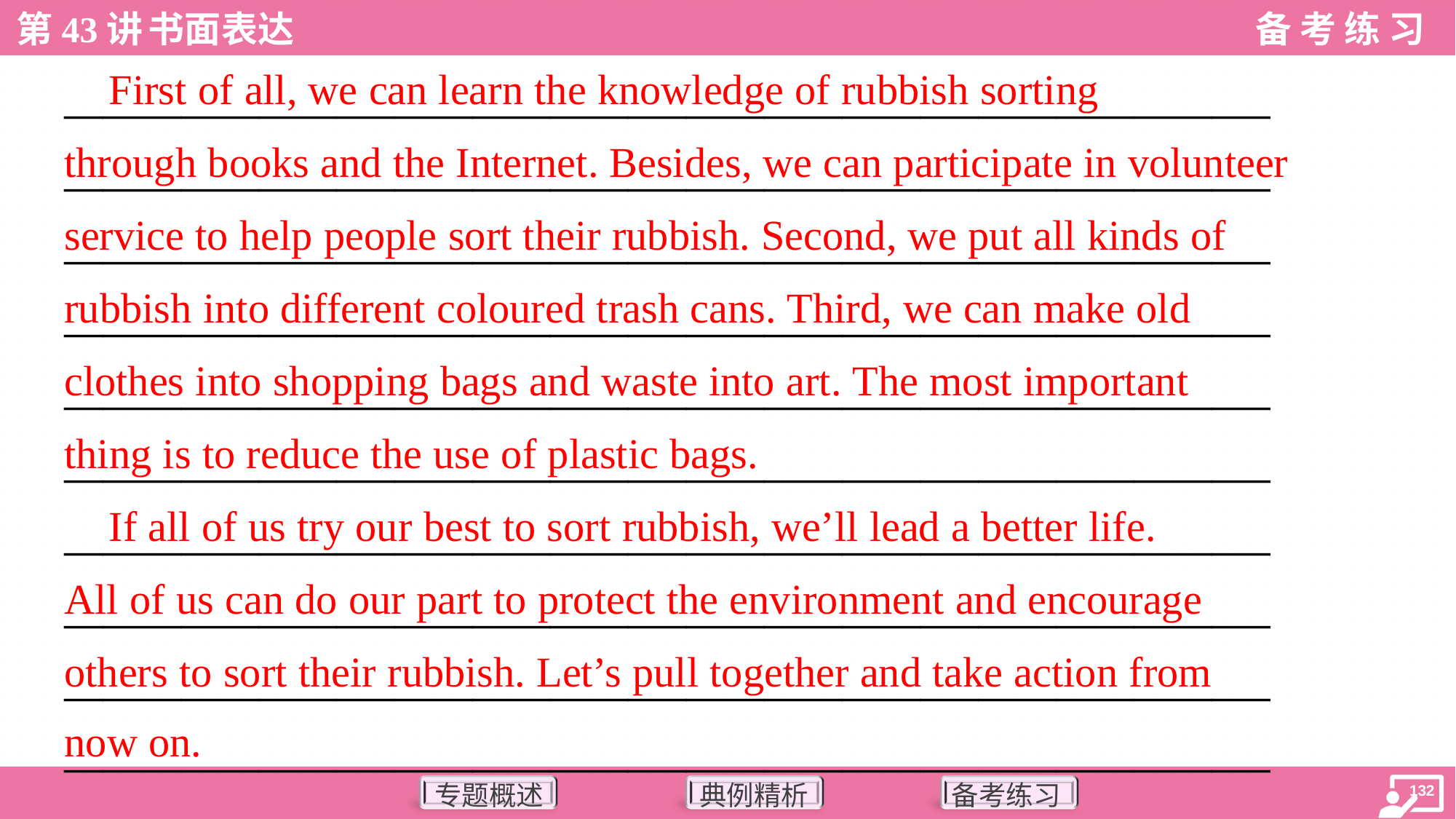

First of all, we can learn the knowledge of rubbish sorting
through books and the Internet. Besides, we can participate in volunteer
service to help people sort their rubbish. Second, we put all kinds of
rubbish into different coloured trash cans. Third, we can make old
clothes into shopping bags and waste into art. The most important
thing is to reduce the use of plastic bags.
    If all of us try our best to sort rubbish, we’ll lead a better life.
All of us can do our part to protect the environment and encourage
others to sort their rubbish. Let’s pull together and take action from
now on.
______________________________________________________________
______________________________________________________________
______________________________________________________________
______________________________________________________________
______________________________________________________________
______________________________________________________________
______________________________________________________________
______________________________________________________________
______________________________________________________________
______________________________________________________________